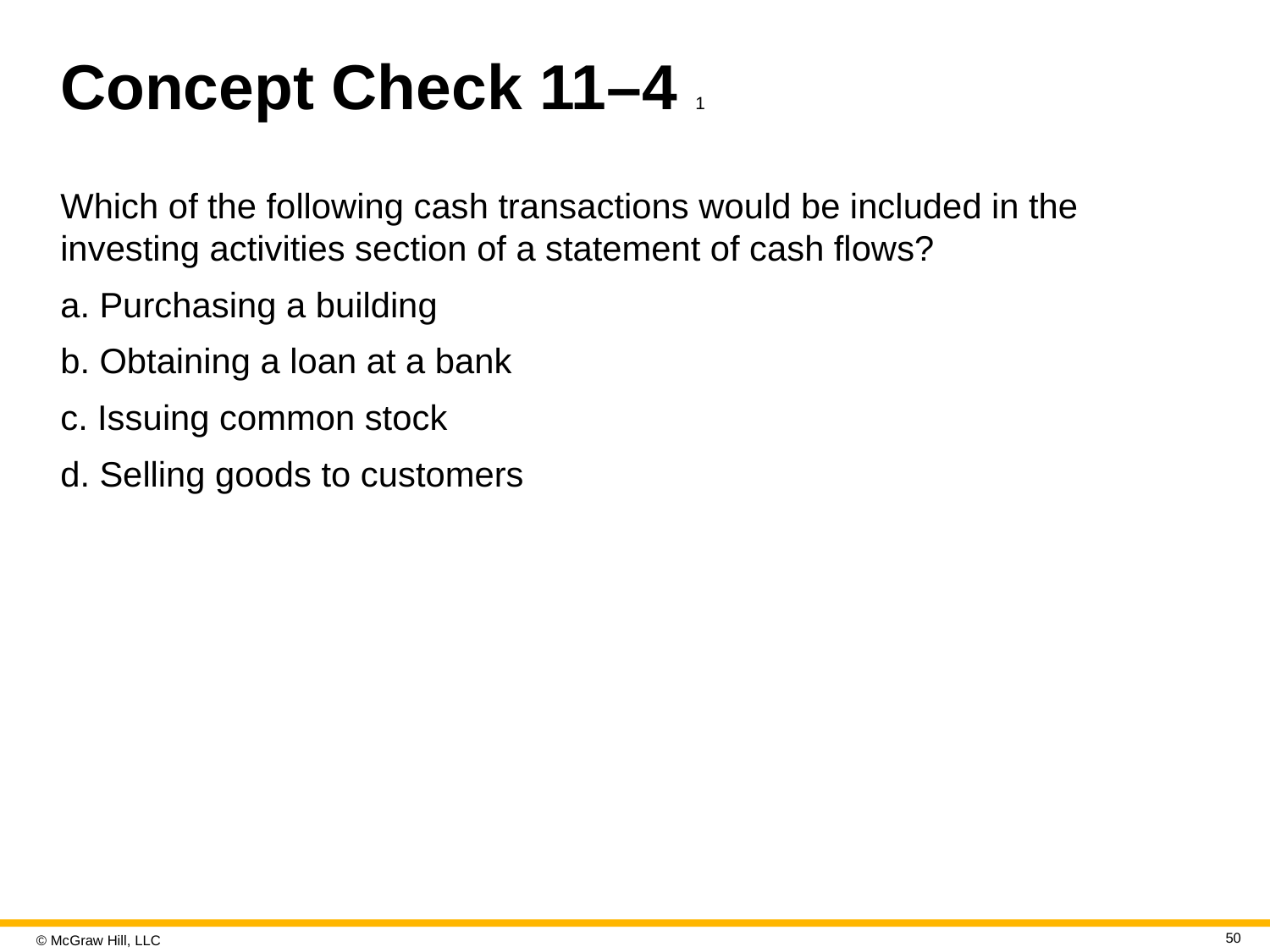

# Concept Check 11–4 1
Which of the following cash transactions would be included in the investing activities section of a statement of cash flows?
a. Purchasing a building
b. Obtaining a loan at a bank
c. Issuing common stock
d. Selling goods to customers
50